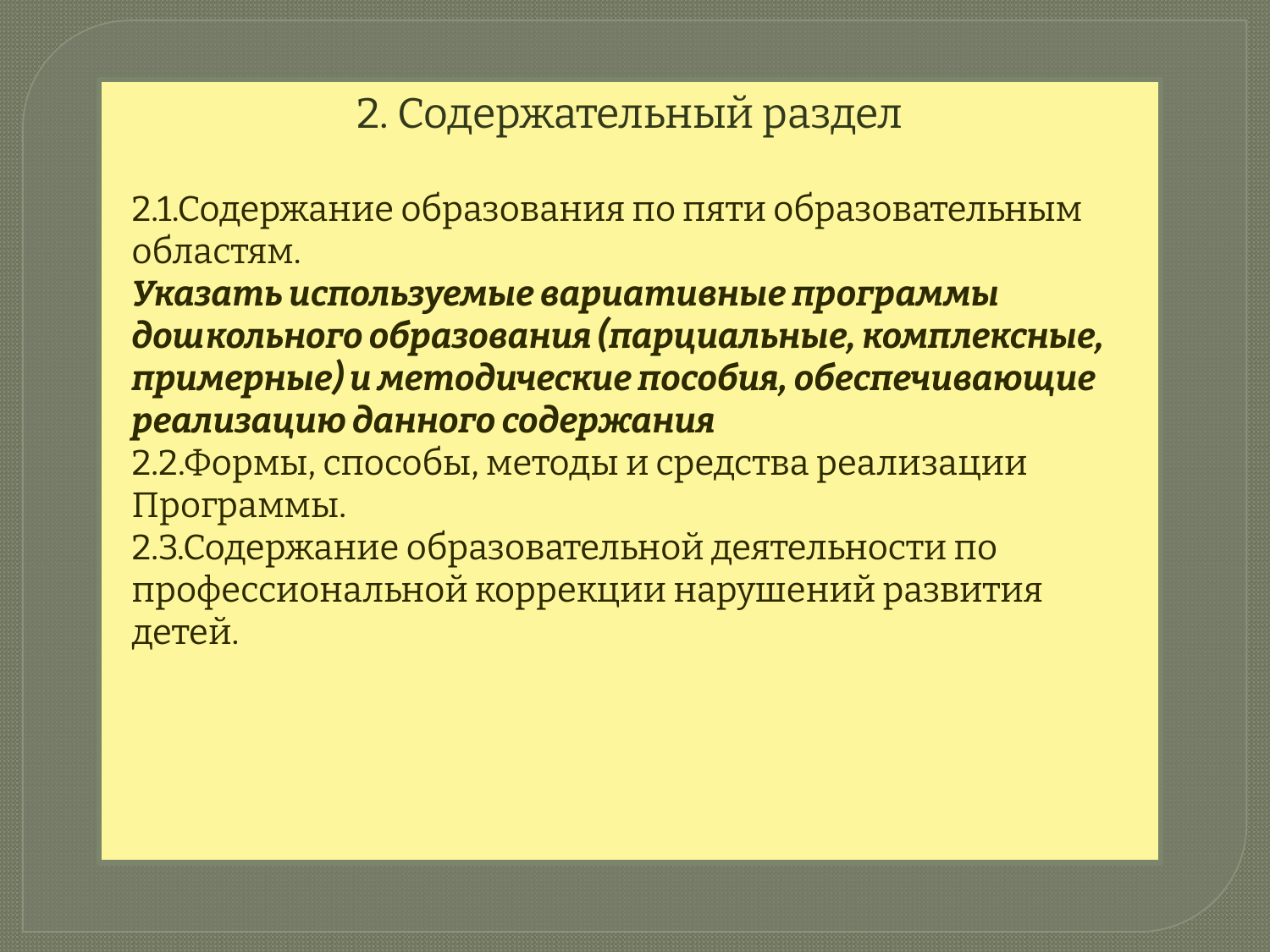

2. Содержательный раздел
2.1.Содержание образования по пяти образовательным областям.
Указать используемые вариативные программы дошкольного образования (парциальные, комплексные, примерные) и методические пособия, обеспечивающие реализацию данного содержания
2.2.Формы, способы, методы и средства реализации Программы.
2.3.Содержание образовательной деятельности по профессиональной коррекции нарушений развития детей.